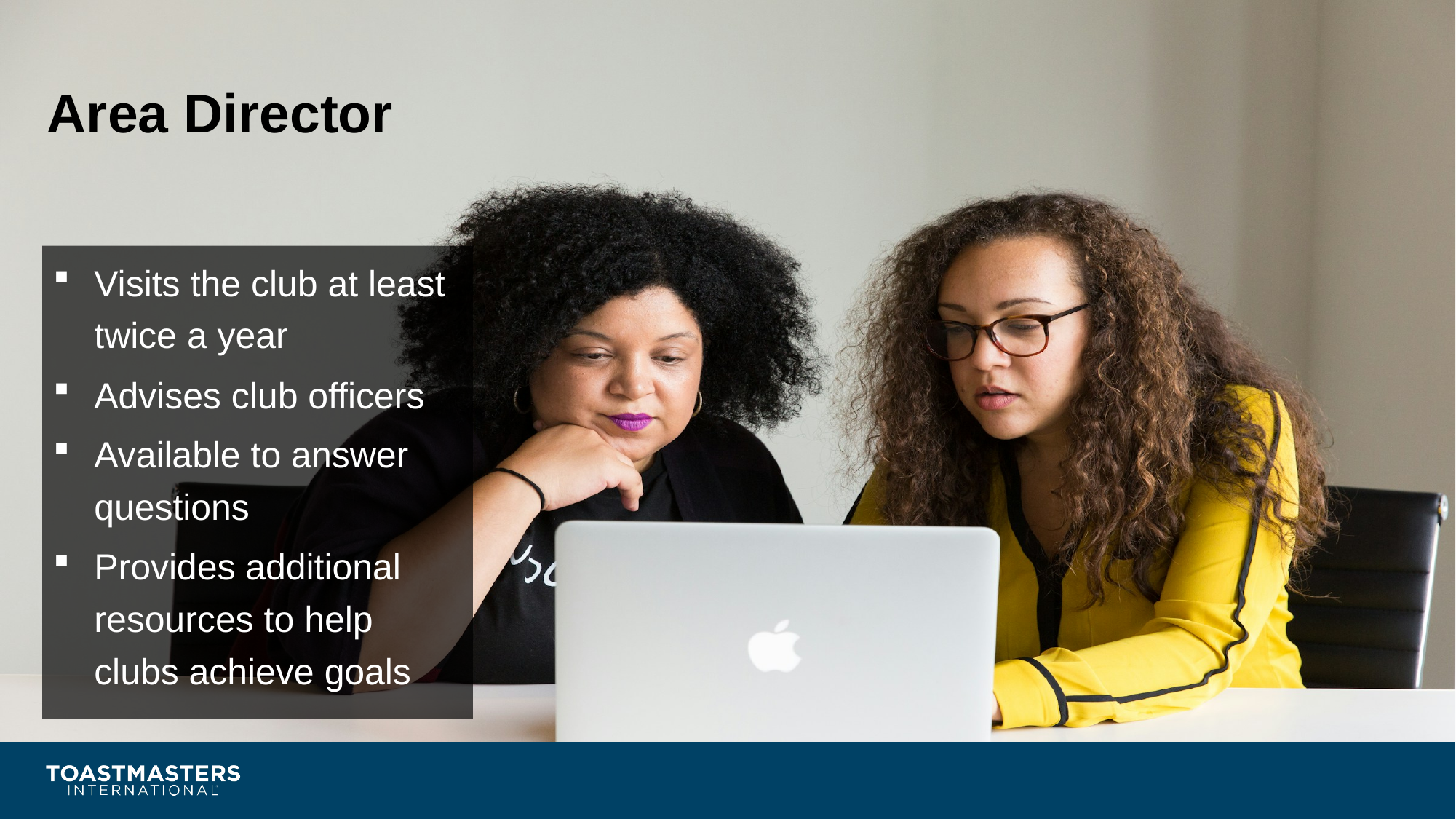

# Area Director
Visits the club at least twice a year
Advises club officers
Available to answer questions
Provides additional resources to help clubs achieve goals